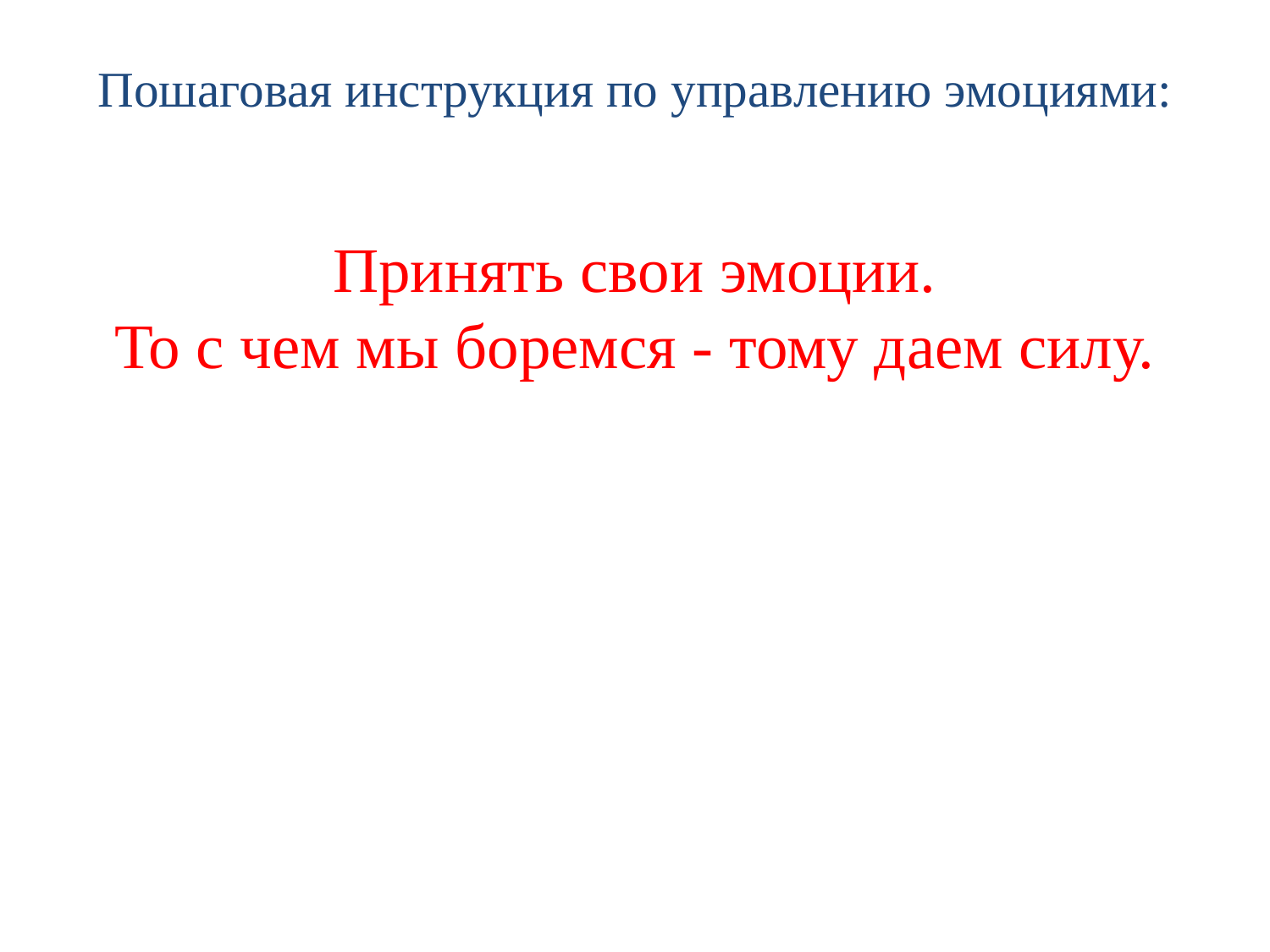

# Пошаговая инструкция по управлению эмоциями:
Принять свои эмоции.
То с чем мы боремся - тому даем силу.